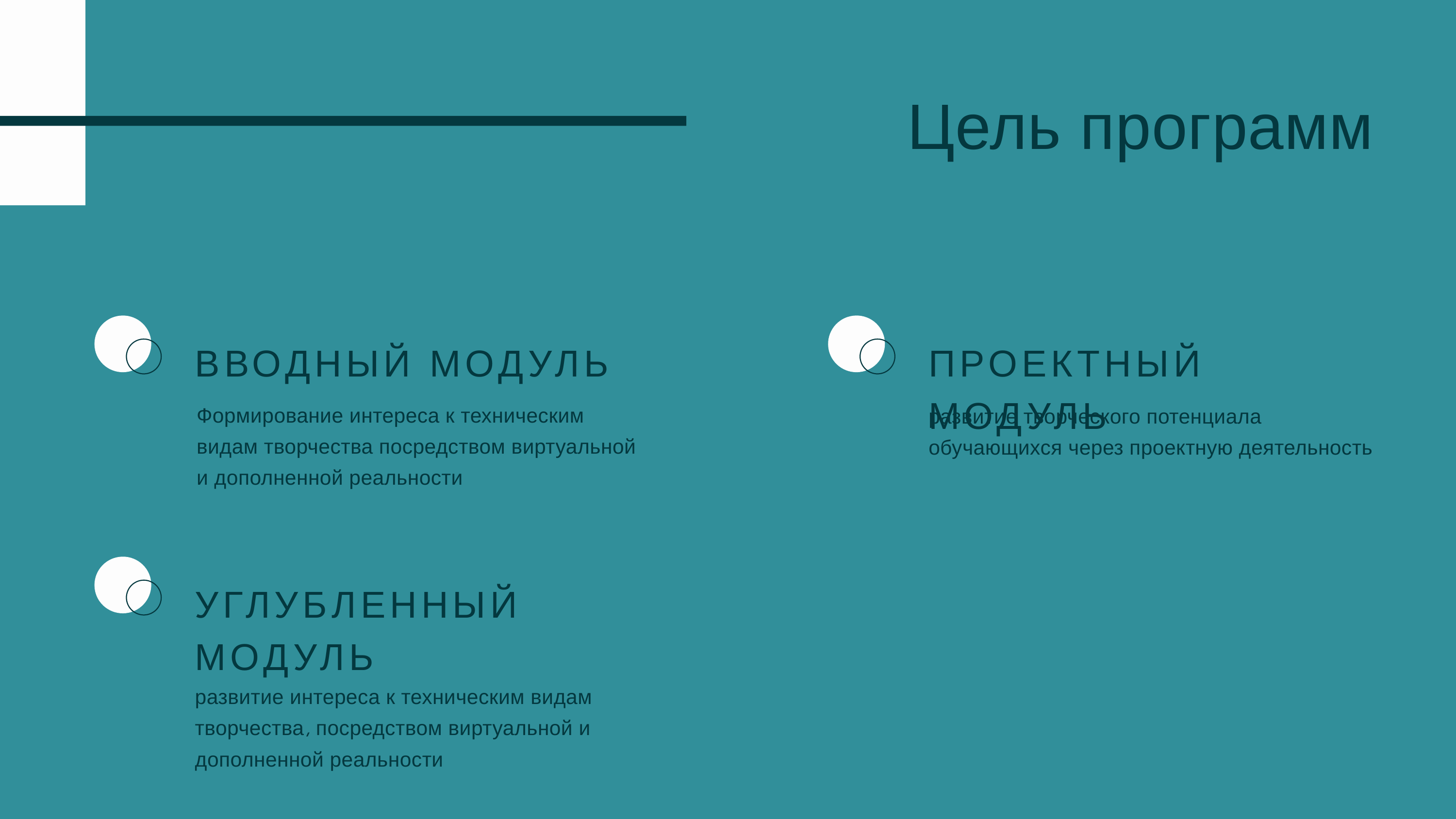

Цель программ

ВВОДНЫЙ МОДУЛЬ
Формирование интереса к техническим видам творчества посредством виртуальной и дополненной реальности
ПРОЕКТНЫЙ МОДУЛЬ

развитие творческого потенциала обучающихся через проектную деятельность

УГЛУБЛЕННЫЙ МОДУЛЬ

развитие интереса к техническим видам творчества, посредством виртуальной и дополненной реальности